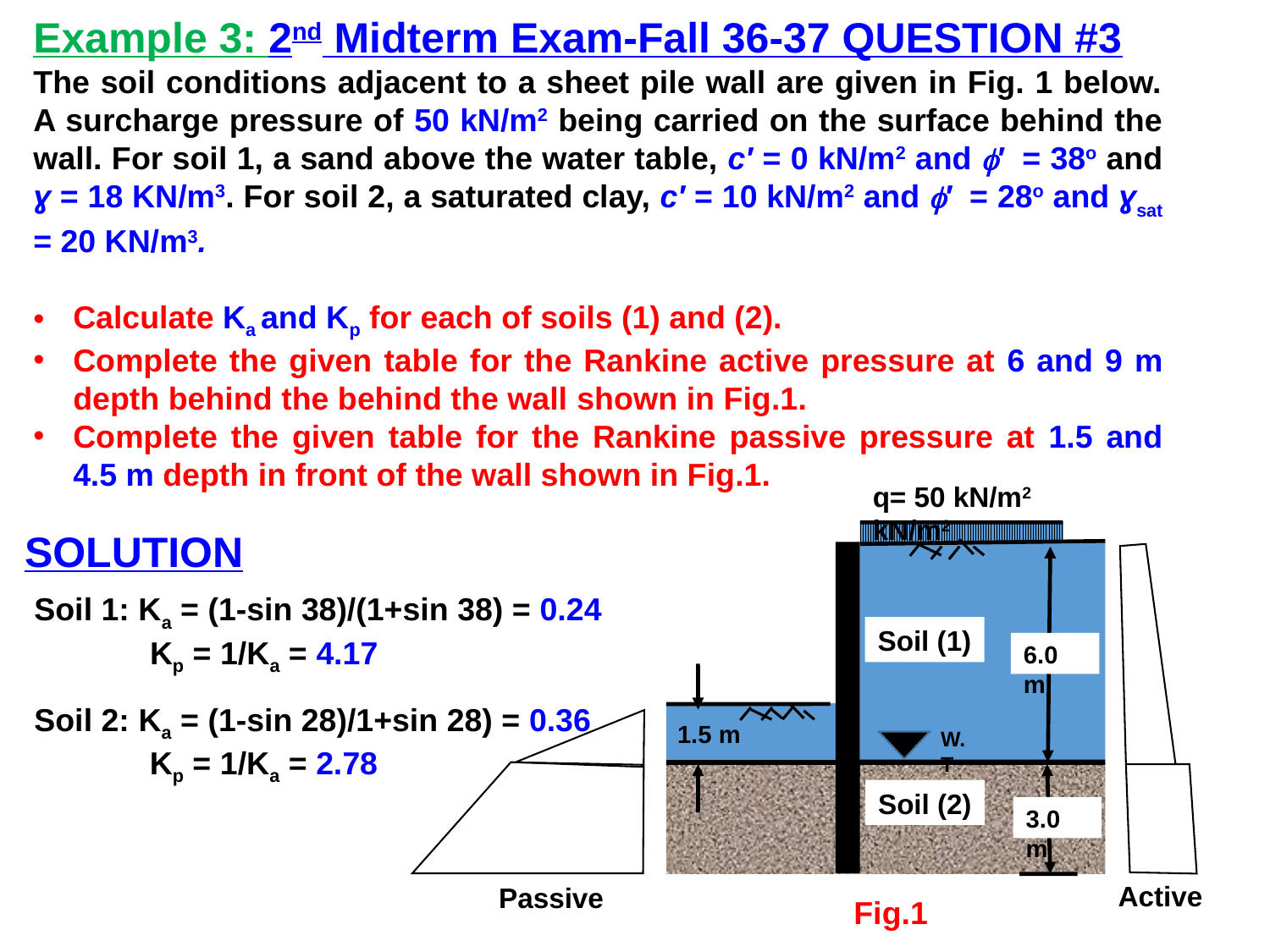

Example 3: 2nd Midterm Exam-Fall 36-37 QUESTION #3
The soil conditions adjacent to a sheet pile wall are given in Fig. 1 below. A surcharge pressure of 50 kN/m2 being carried on the surface behind the wall. For soil 1, a sand above the water table, c′ = 0 kN/m2 and φ′ = 38o and ɣ = 18 KN/m3. For soil 2, a saturated clay, c′ = 10 kN/m2 and φ′ = 28o and ɣsat = 20 KN/m3.

Calculate Ka and Kp for each of soils (1) and (2).
Complete the given table for the Rankine active pressure at 6 and 9 m depth behind the behind the wall shown in Fig.1.
Complete the given table for the Rankine passive pressure at 1.5 and 4.5 m depth in front of the wall shown in Fig.1.
q= 50 kN/m2 kN/m2

Soil (1)
6.0 m

1.5 m
W.T

Soil (2)
3.0 m
Active

Passive
SOLUTION
Soil 1: Ka = (1-sin 38)/(1+sin 38) = 0.24
             Kp = 1/Ka = 4.17
Soil 2: Ka = (1-sin 28)/1+sin 28) = 0.36
             Kp = 1/Ka = 2.78
Fig.1